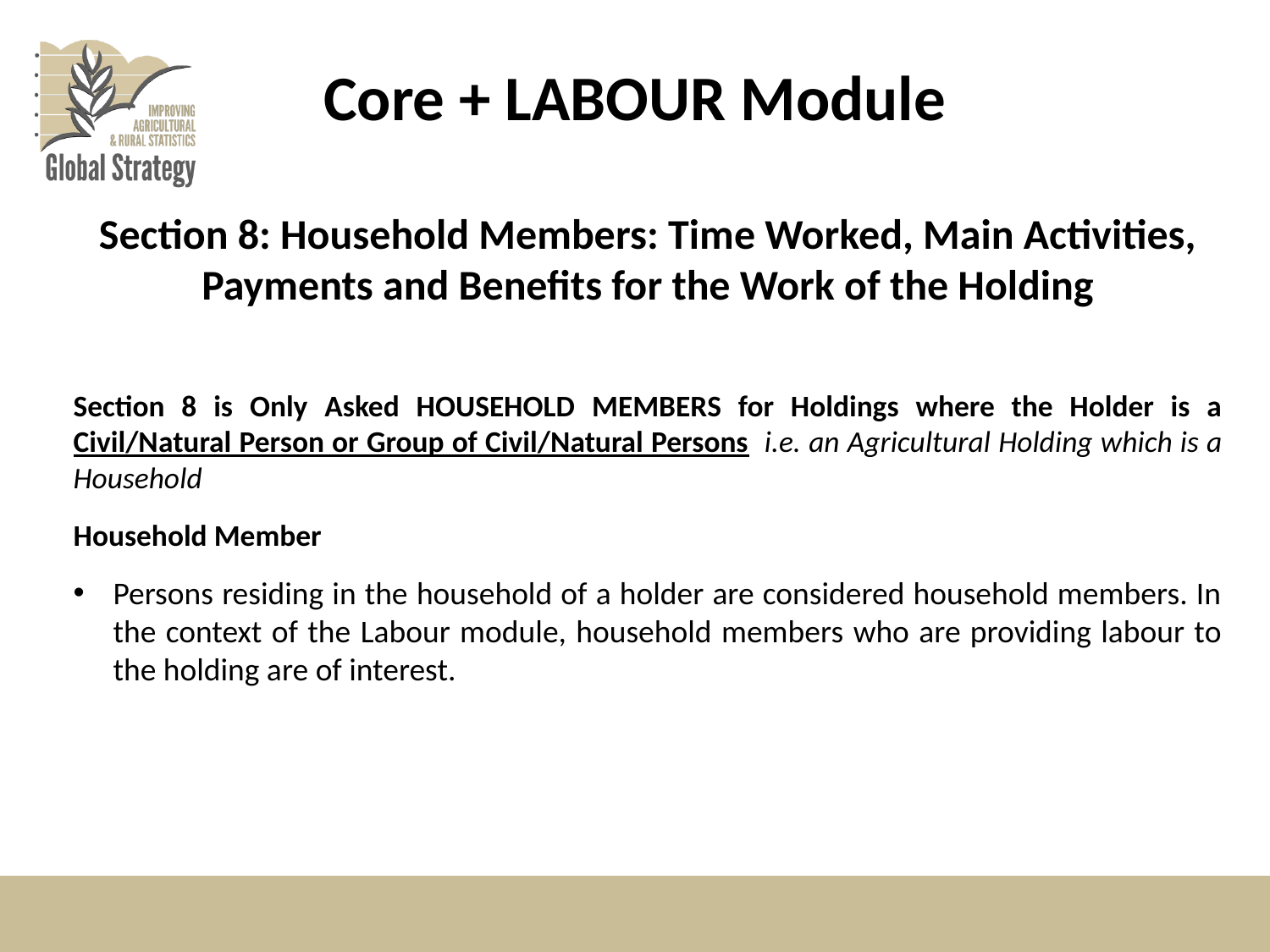

Core + LABOUR Module
#
Section 8: Household Members: Time Worked, Main Activities, Payments and Benefits for the Work of the Holding

Section 8 is Only Asked HOUSEHOLD MEMBERS for Holdings where the Holder is a Civil/Natural Person or Group of Civil/Natural Persons  i.e. an Agricultural Holding which is a Household
Household Member
Persons residing in the household of a holder are considered household members. In the context of the Labour module, household members who are providing labour to the holding are of interest.